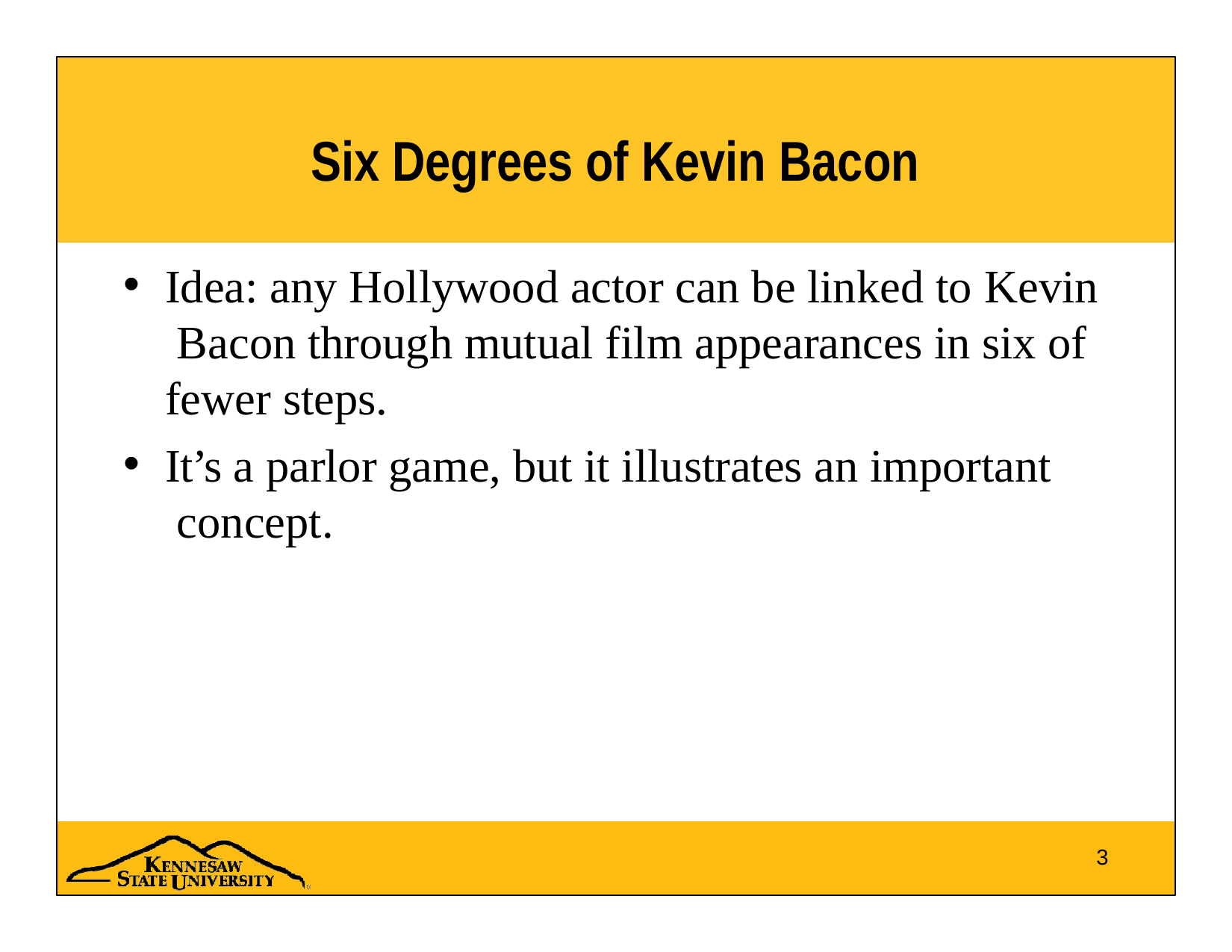

# Six Degrees of Kevin Bacon
Idea: any Hollywood actor can be linked to Kevin  Bacon through mutual film appearances in six of  fewer steps.
It’s a parlor game, but it illustrates an important  concept.

3